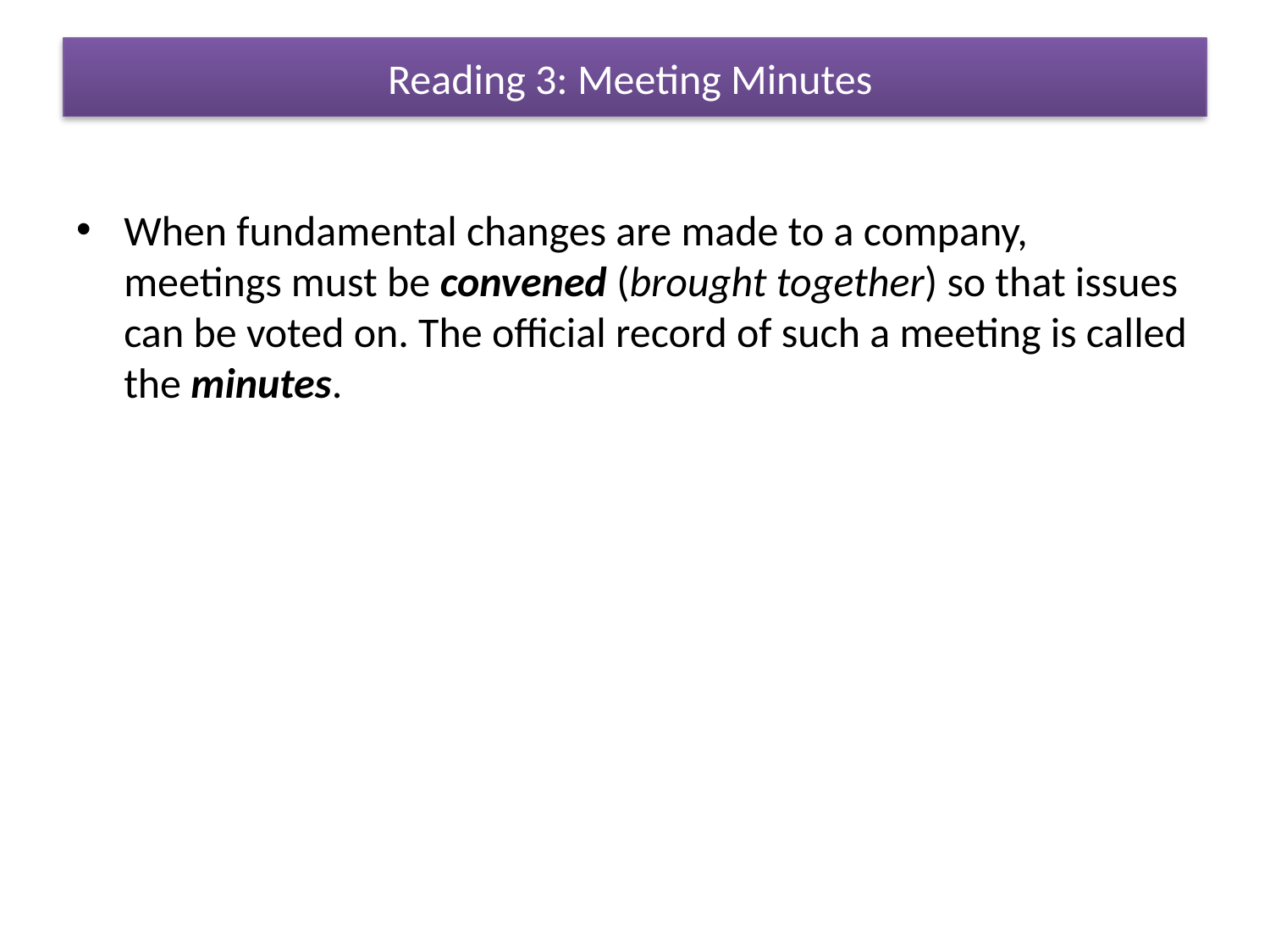

# Reading 3: Meeting Minutes

When fundamental changes are made to a company, meetings must be convened (brought together) so that issues can be voted on. The official record of such a meeting is called the minutes.